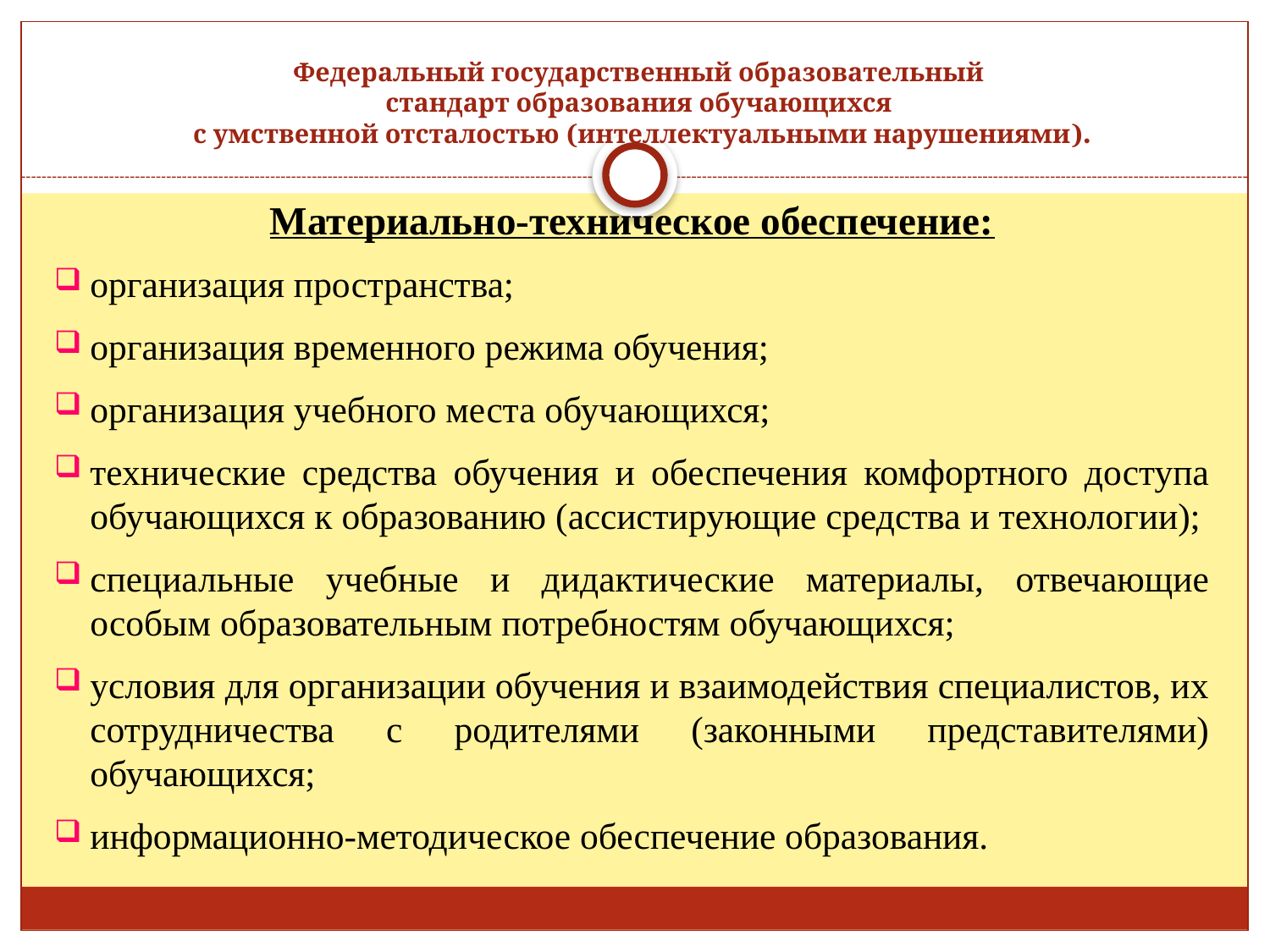

# Федеральный государственный образовательный стандарт образования обучающихся с умственной отсталостью (интеллектуальными нарушениями).
Материально-техническое обеспечение:
организация пространства;
организация временного режима обучения;
организация учебного места обучающихся;
технические средства обучения и обеспечения комфортного доступа обучающихся к образованию (ассистирующие средства и технологии);
специальные учебные и дидактические материалы, отвечающие особым образовательным потребностям обучающихся;
условия для организации обучения и взаимодействия специалистов, их сотрудничества с родителями (законными представителями) обучающихся;
информационно-методическое обеспечение образования.